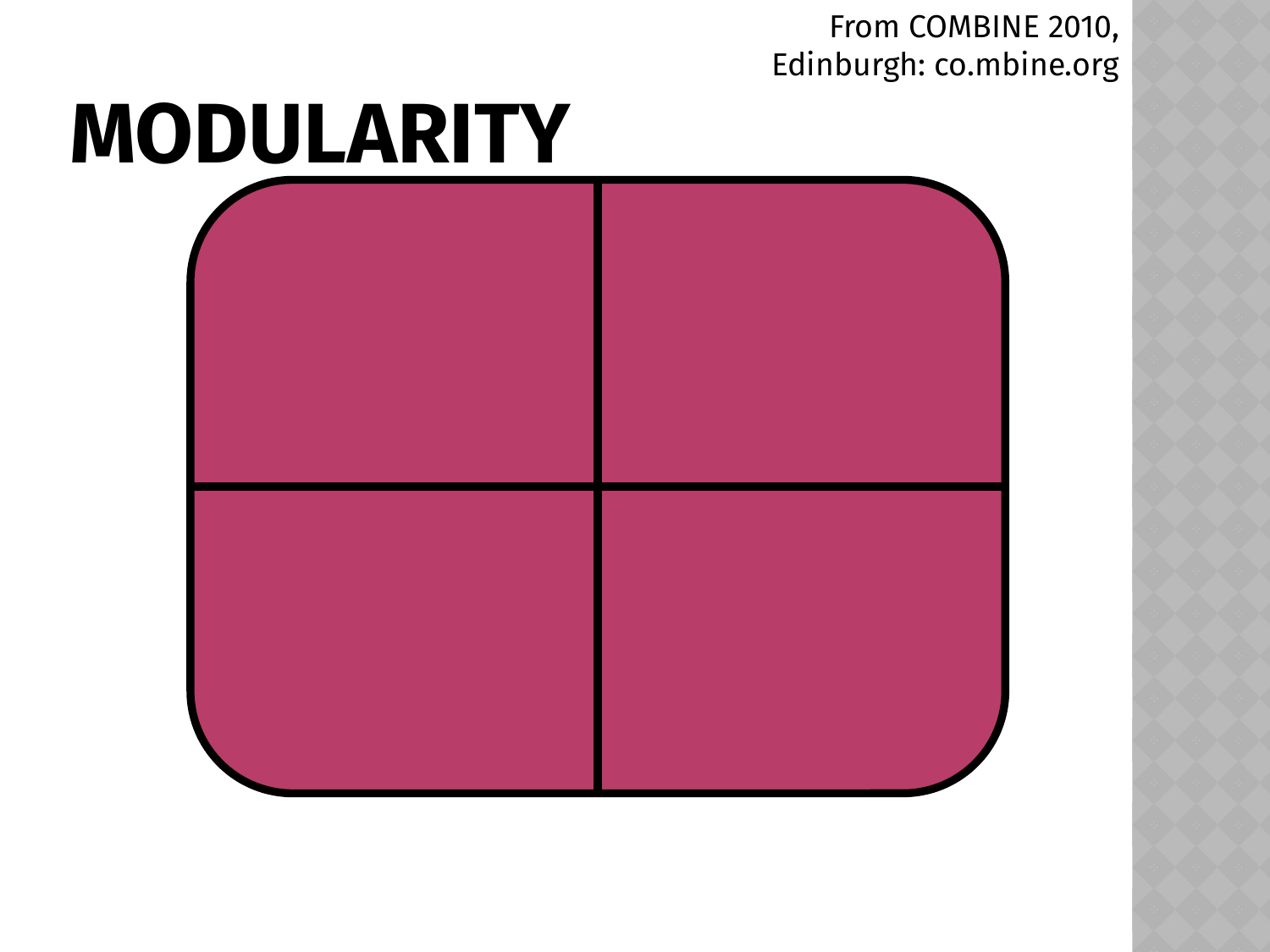

From COMBINE 2010, Edinburgh: co.mbine.org
# Modularity